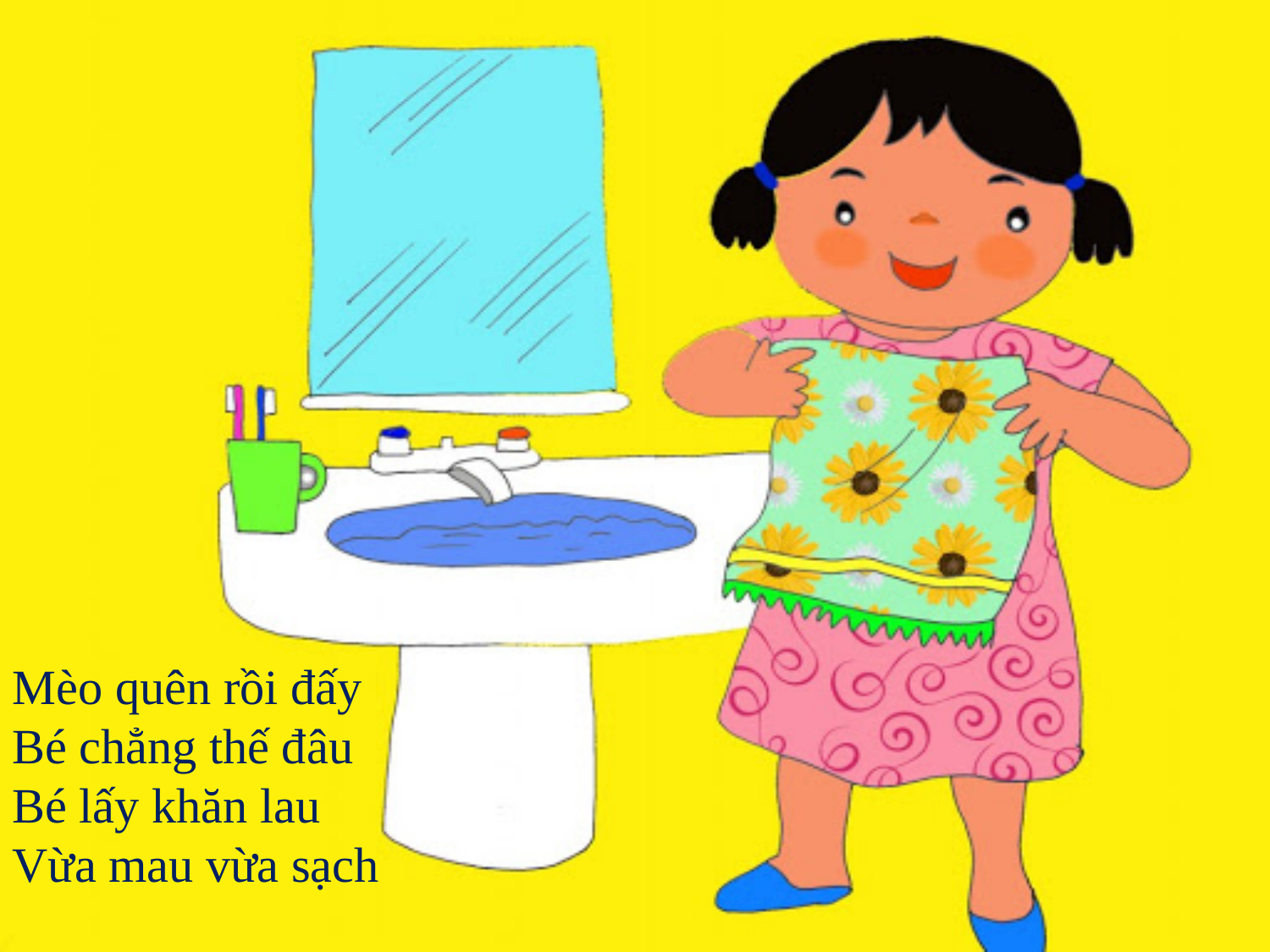

Mèo quên rồi đấy
Bé chẳng thế đâu
Bé lấy khăn lau
Vừa mau vừa sạch